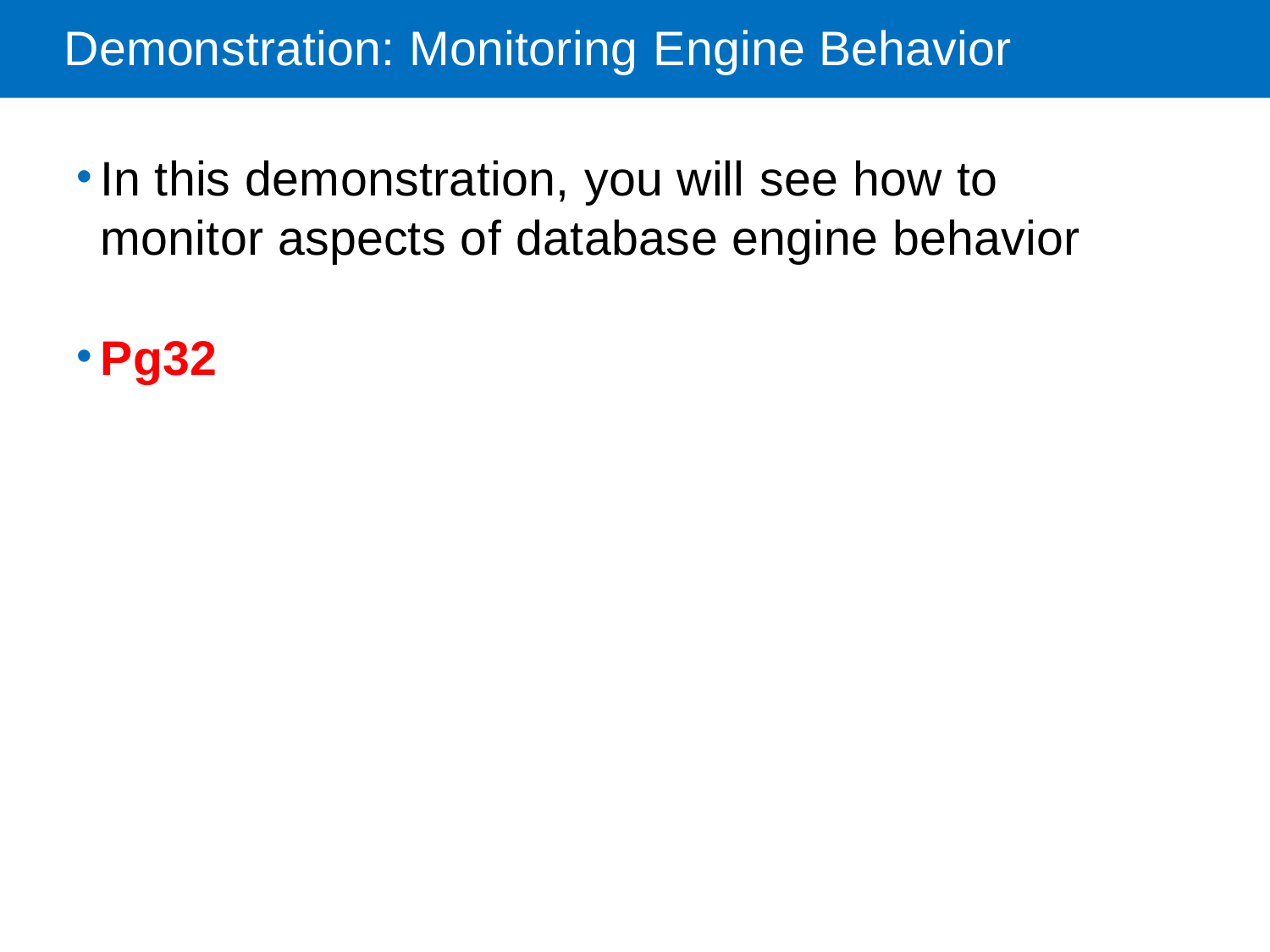

# Demonstration: Monitoring Engine Behavior
In this demonstration, you will see how to  monitor aspects of database engine behavior

Pg32